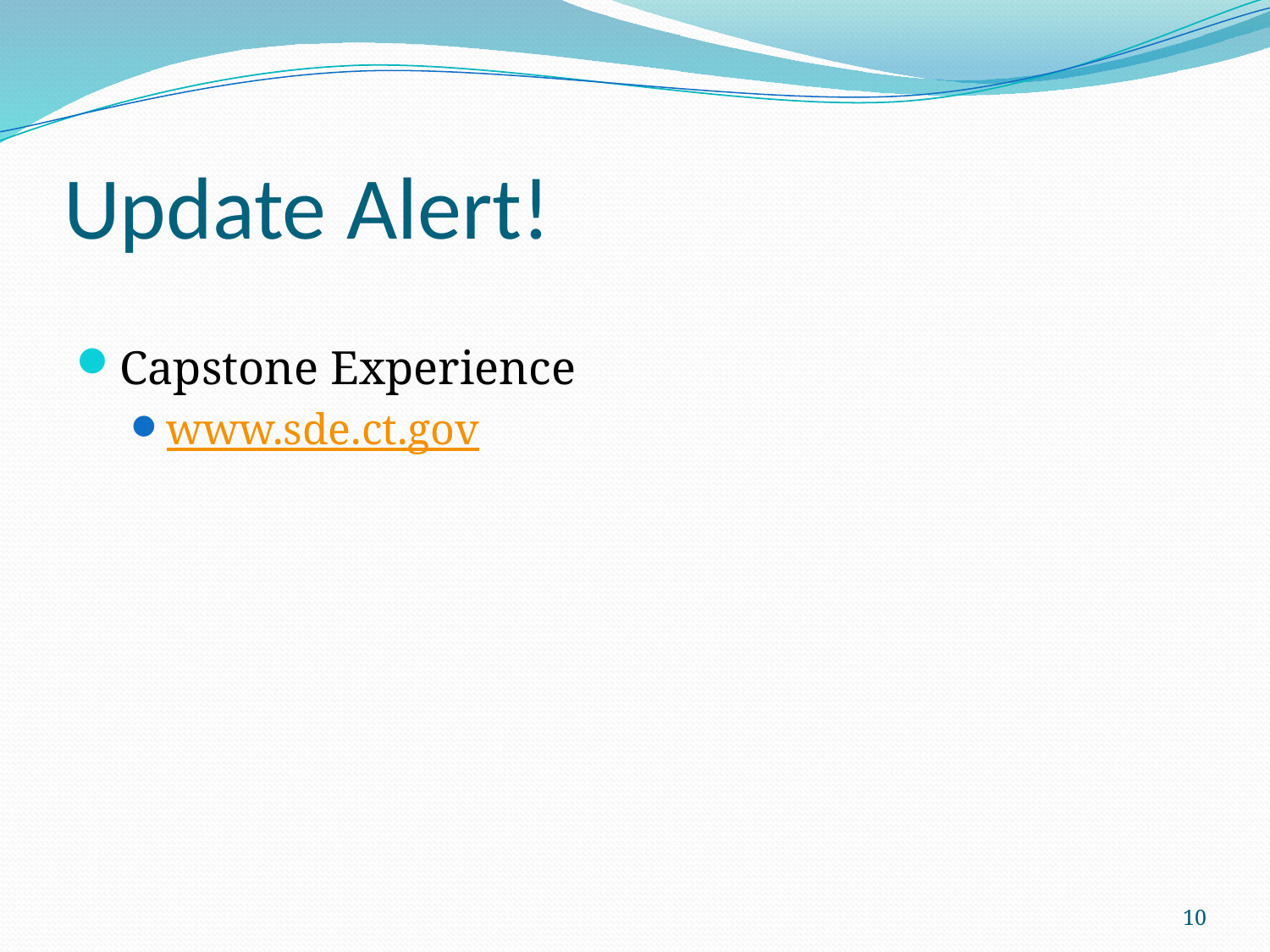

# Update Alert!

Capstone Experience
www.sde.ct.gov

10